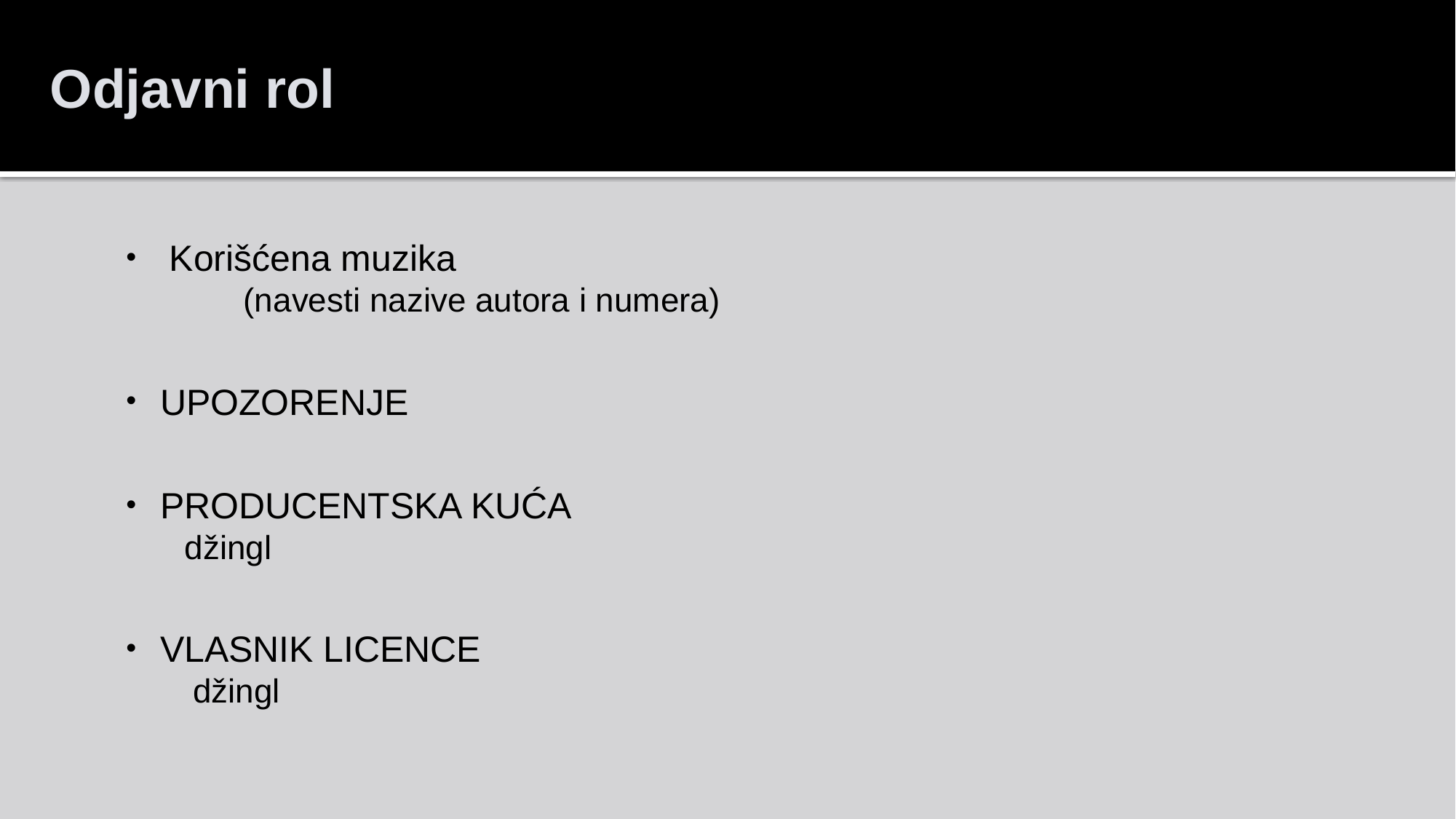

Odjavni rol

Korišćena muzika
	 (navesti nazive autora i numera)

UPOZORENJE

PRODUCENTSKA KUĆA
       džingl

VLASNIK LICENCE
        džingl